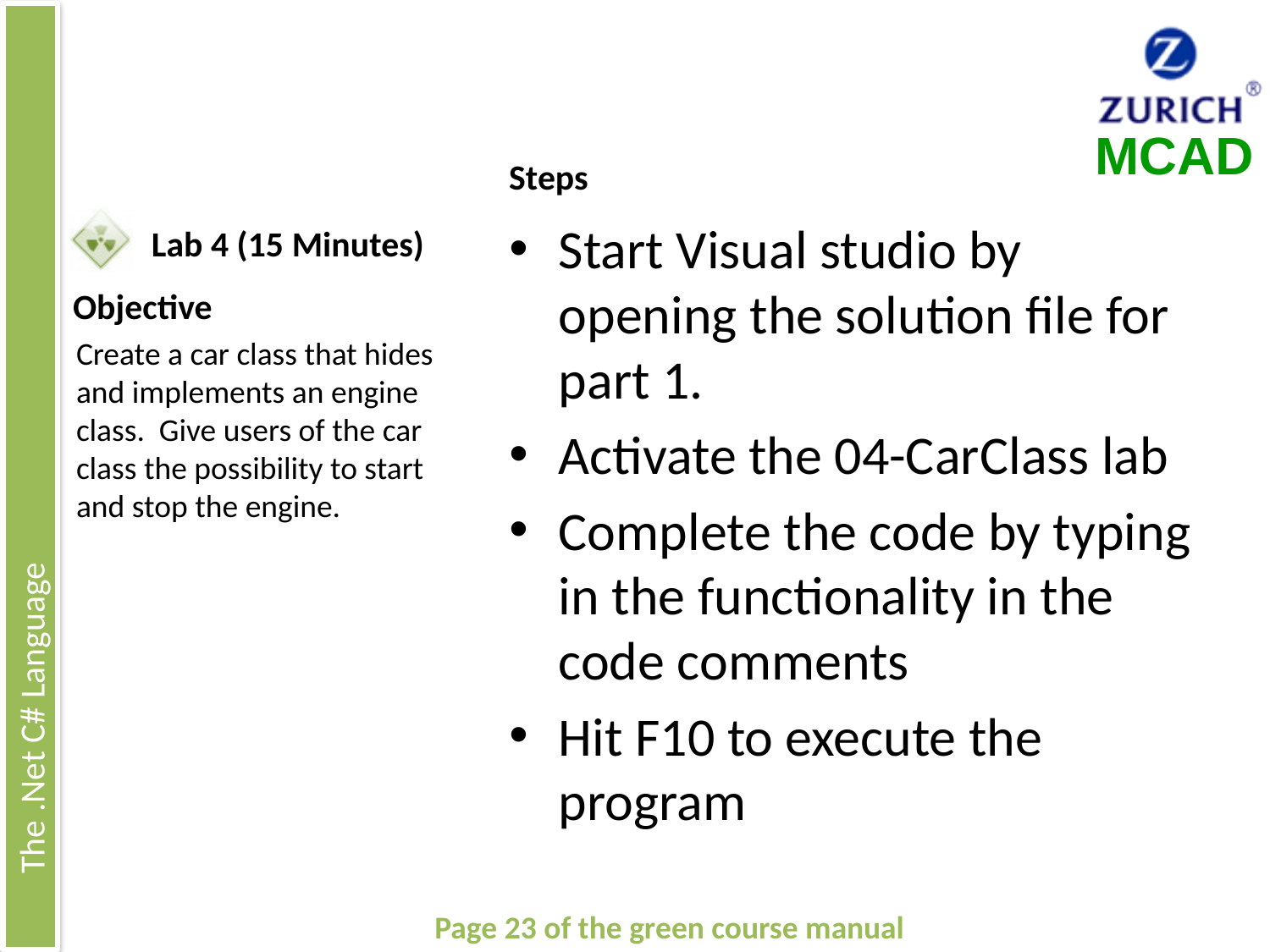

# Lab 4 (15 Minutes)
Start Visual studio by opening the solution file for part 1.
Activate the 04-CarClass lab
Complete the code by typing in the functionality in the code comments
Hit F10 to execute the program
Create a car class that hides and implements an engine class.  Give users of the car class the possibility to start and stop the engine.
Page 23 of the green course manual